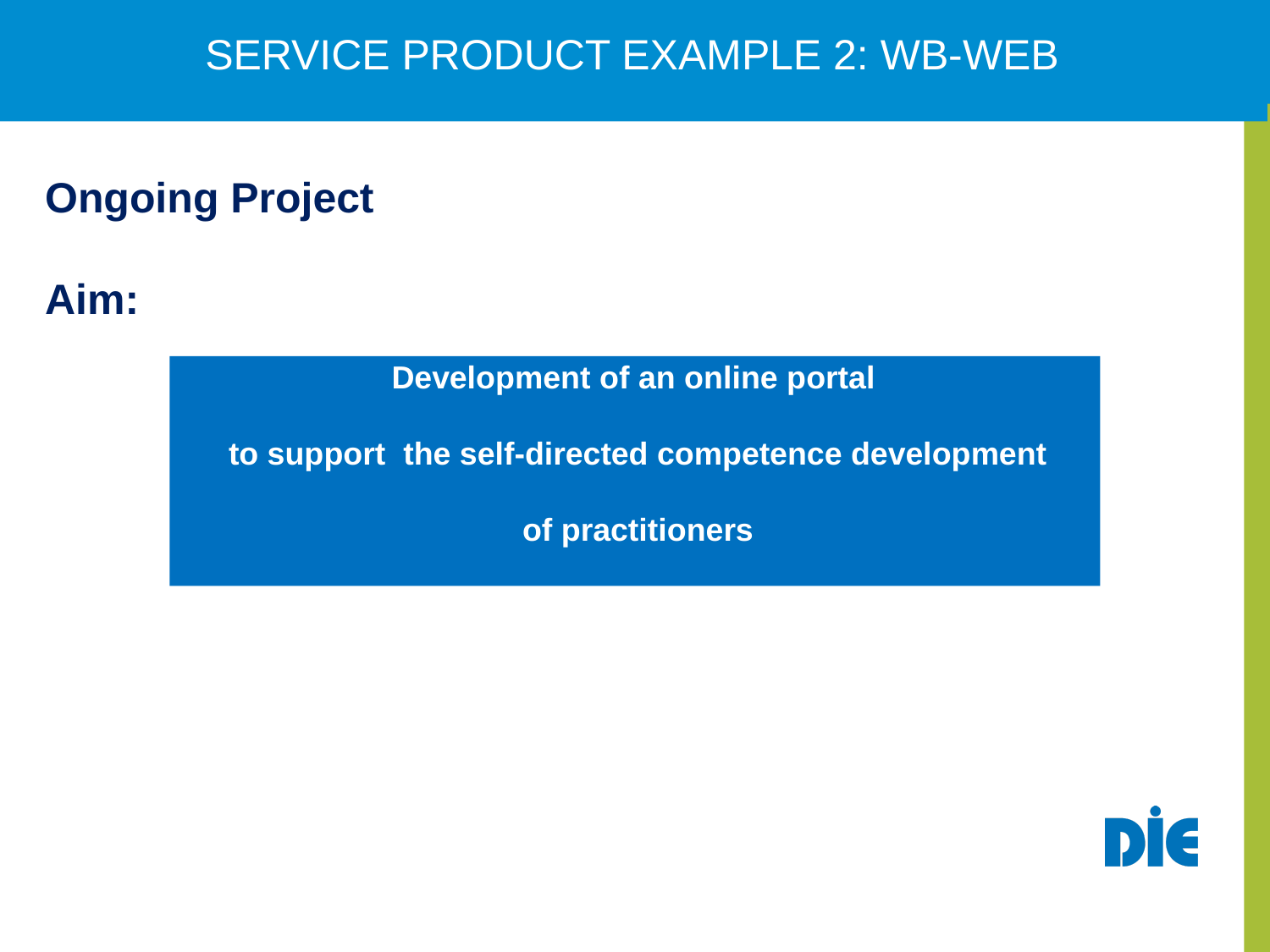

Service Product Example 2: wb-web
# Kurze Skizze des Projekts
Ongoing Project

Aim:

Development of an online portal

to support  the self-directed competence development

of practitioners